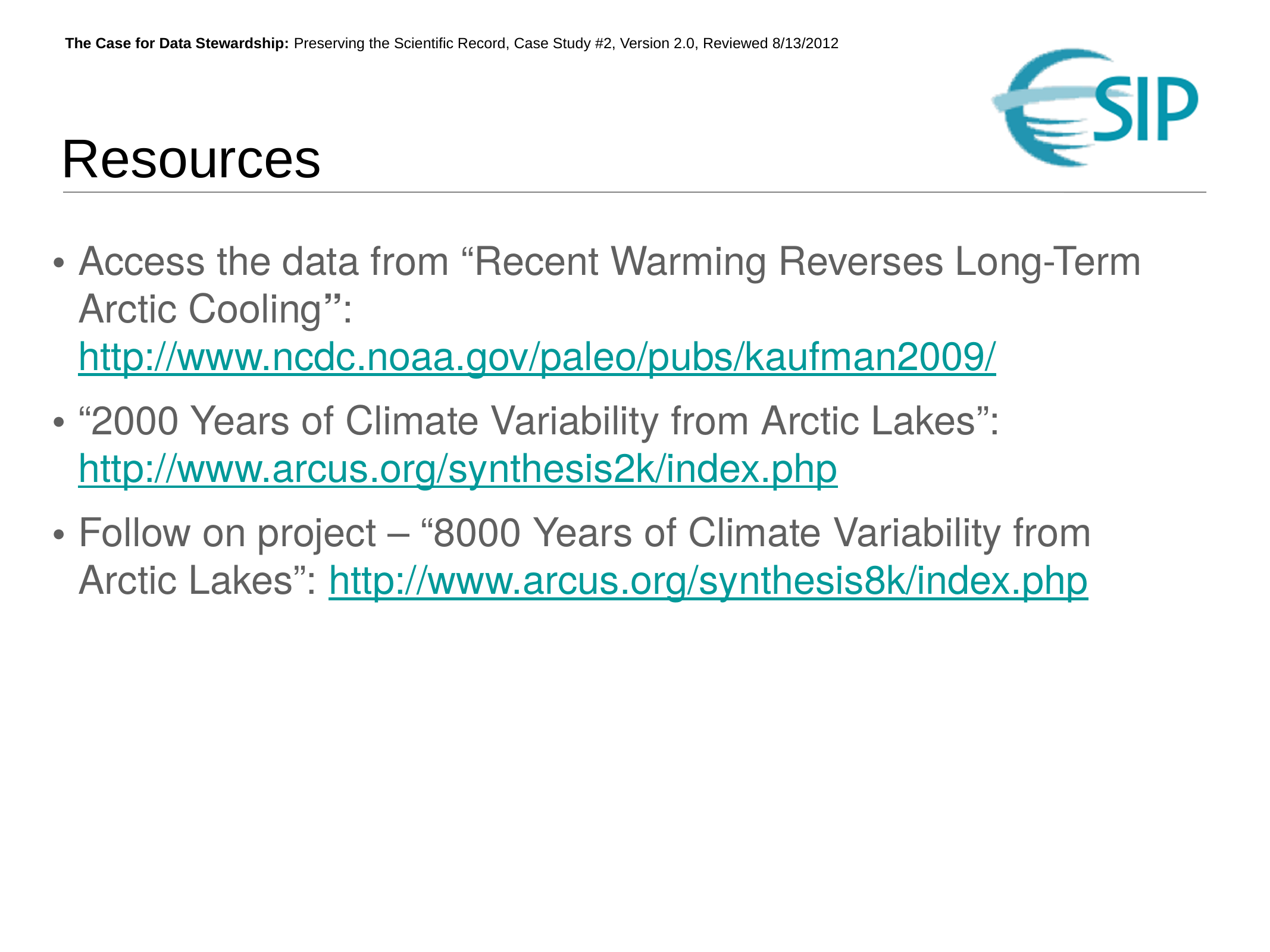

# Resources
Access the data from “Recent Warming Reverses Long-Term Arctic Cooling”: http://www.ncdc.noaa.gov/paleo/pubs/kaufman2009/
“2000 Years of Climate Variability from Arctic Lakes”: http://www.arcus.org/synthesis2k/index.php
Follow on project – “8000 Years of Climate Variability from Arctic Lakes”: http://www.arcus.org/synthesis8k/index.php